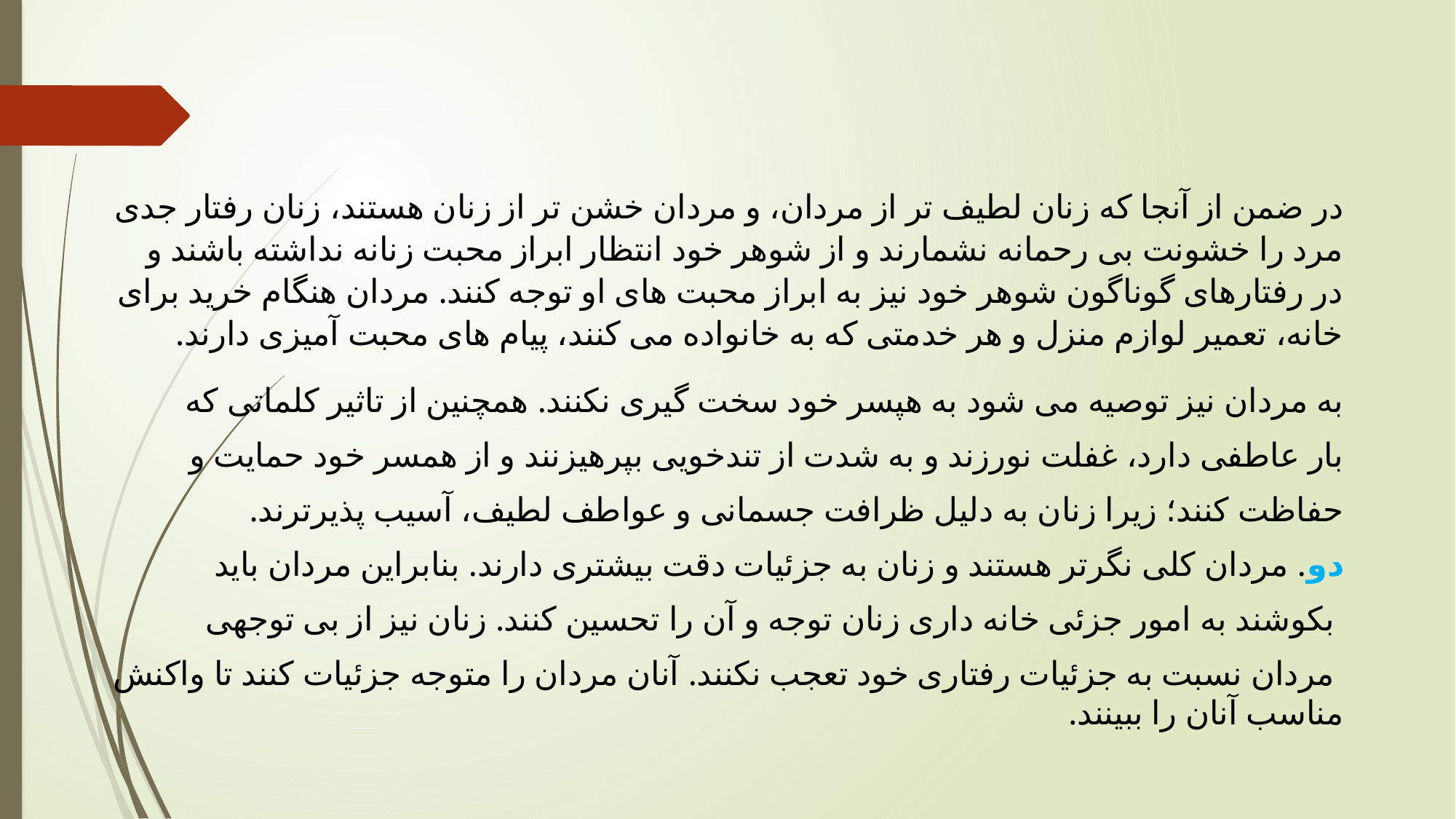

در ضمن از آنجا که زنان لطیف تر از مردان، و مردان خشن تر از زنان هستند، زنان رفتار جدی مرد را خشونت بی رحمانه نشمارند و از شوهر خود انتظار ابراز محبت زنانه نداشته باشند و در رفتارهای گوناگون شوهر خود نیز به ابراز محبت های او توجه کنند. مردان هنگام خرید برای خانه، تعمیر لوازم منزل و هر خدمتی که به خانواده می کنند، پیام های محبت آمیزی دارند.
به مردان نیز توصیه می شود به هپسر خود سخت گیری نکنند. همچنین از تاثیر کلماتی که
بار عاطفی دارد، غفلت نورزند و به شدت از تندخویی بپرهیزنند و از همسر خود حمایت و
حفاظت کنند؛ زیرا زنان به دلیل ظرافت جسمانی و عواطف لطیف، آسیب پذیرترند.
دو. مردان کلی نگرتر هستند و زنان به جزئیات دقت بیشتری دارند. بنابراین مردان باید
 بکوشند به امور جزئی خانه داری زنان توجه و آن را تحسین کنند‌. زنان نیز از بی توجهی
 مردان نسبت به جزئیات رفتاری خود تعجب نکنند. آنان مردان را متوجه جزئیات کنند تا واکنش مناسب آنان را ببینند.